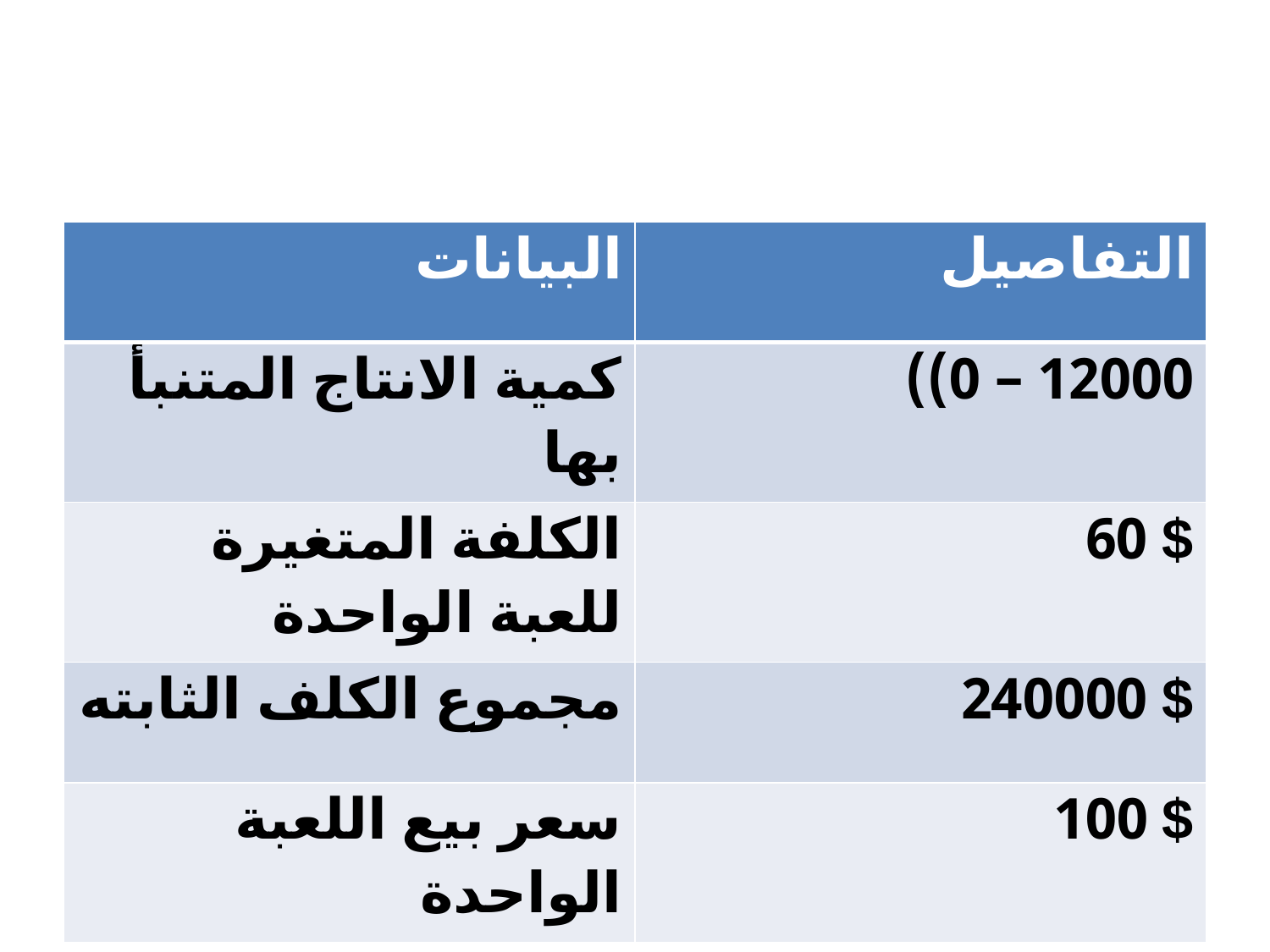

#
| البيانات | التفاصيل |
| --- | --- |
| كمية الانتاج المتنبأ بها | 12000 – 0)) |
| الكلفة المتغيرة للعبة الواحدة | $ 60 |
| مجموع الكلف الثابته | $ 240000 |
| سعر بيع اللعبة الواحدة | $ 100 |